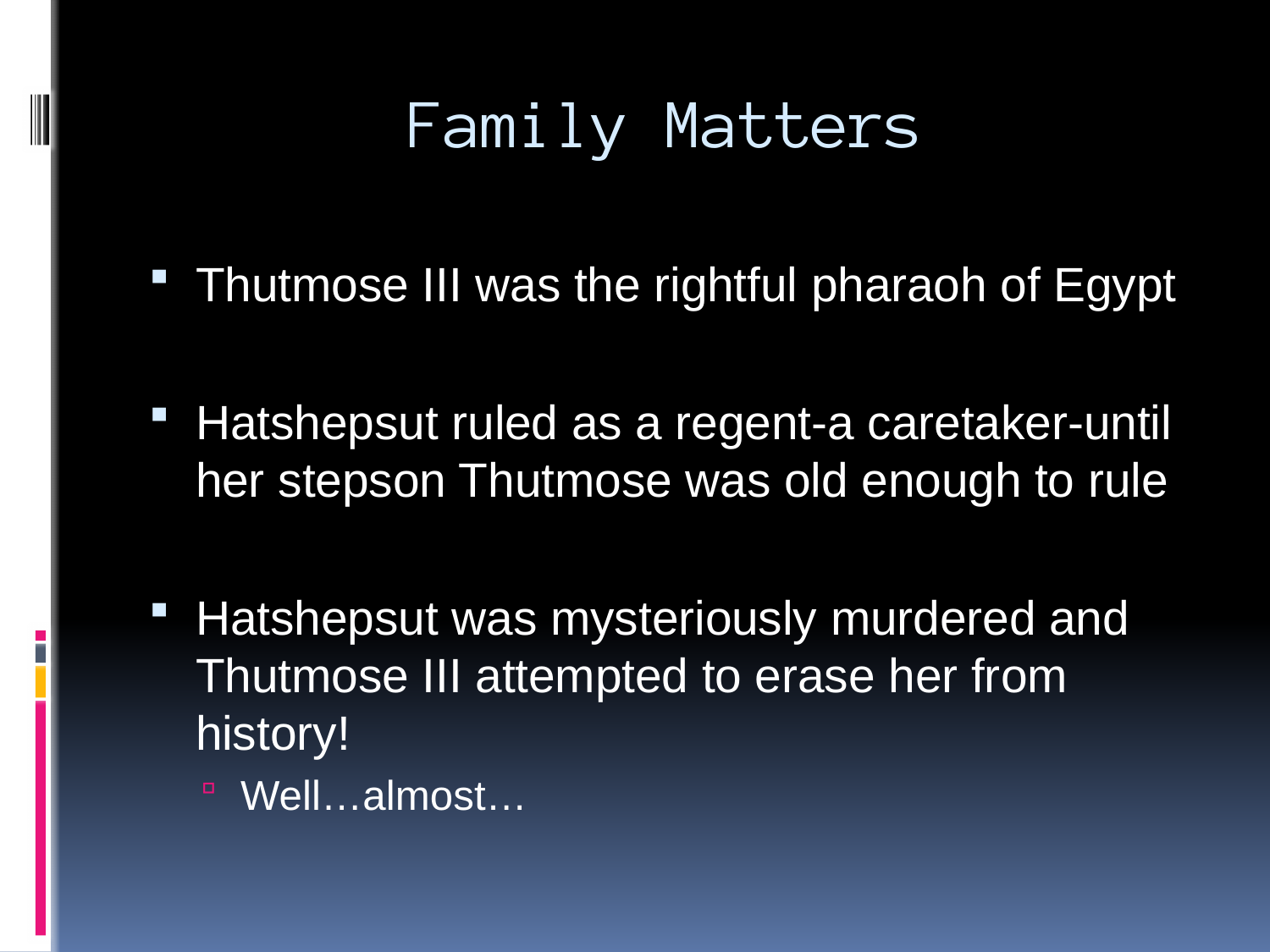

# Family Matters
Thutmose III was the rightful pharaoh of Egypt

Hatshepsut ruled as a regent-a caretaker-until her stepson Thutmose was old enough to rule

Hatshepsut was mysteriously murdered and Thutmose III attempted to erase her from history!
Well…almost…